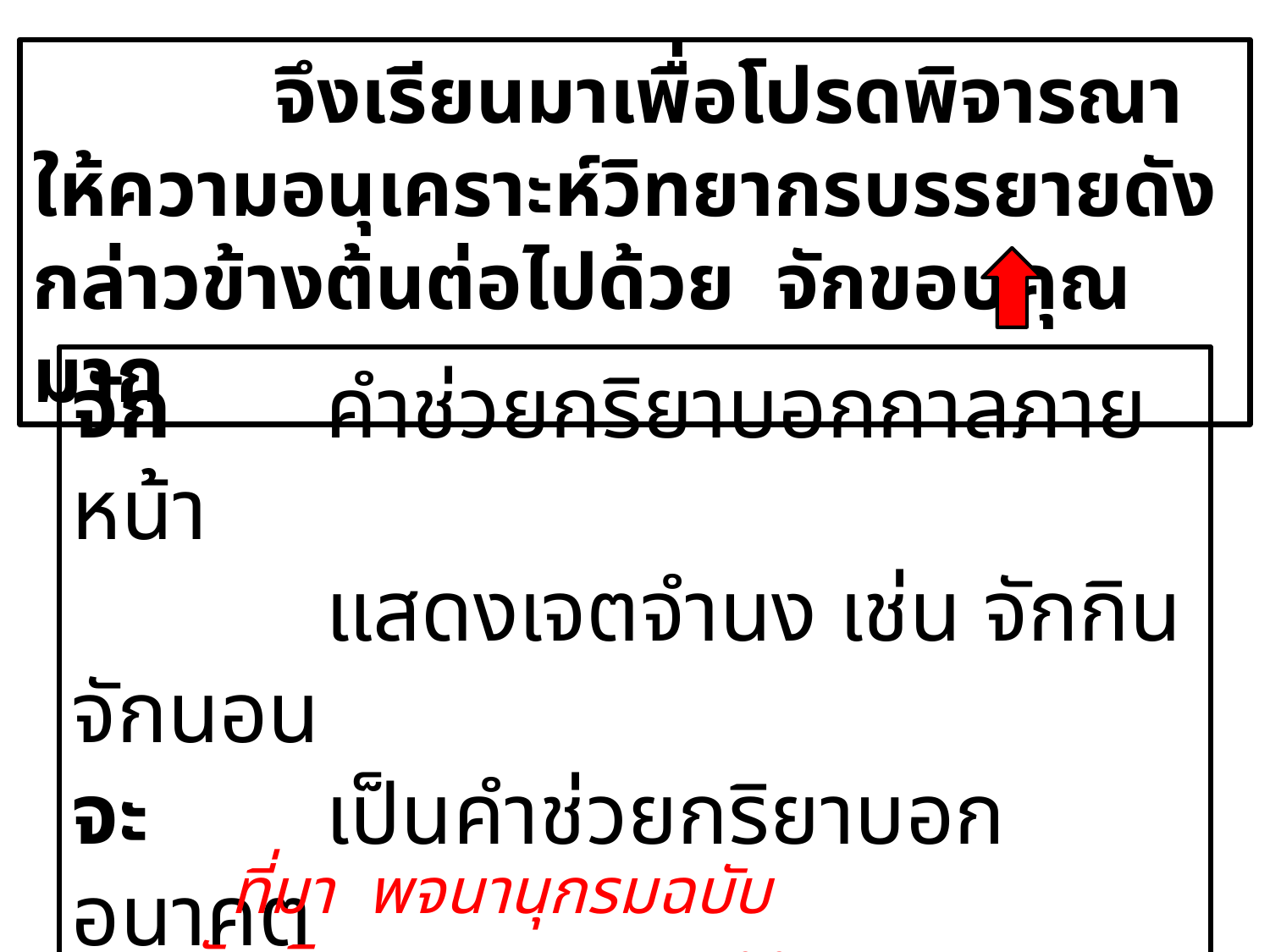

จึงเรียนมาเพื่อโปรดพิจารณาให้ความอนุเคราะห์วิทยากรบรรยายดังกล่าวข้างต้นต่อไปด้วย  จักขอบคุณมาก

จัก		คำช่วยกริยาบอกกาลภายหน้า
		แสดงเจตจำนง เช่น จักกิน จักนอน
จะ		เป็นคำช่วยกริยาบอกอนาคต
		เช่น จะไป  จะอยู่
         ที่มา  พจนานุกรมฉบับราชบัณฑิตยสถาน พ.ศ. ๒๕๕๔